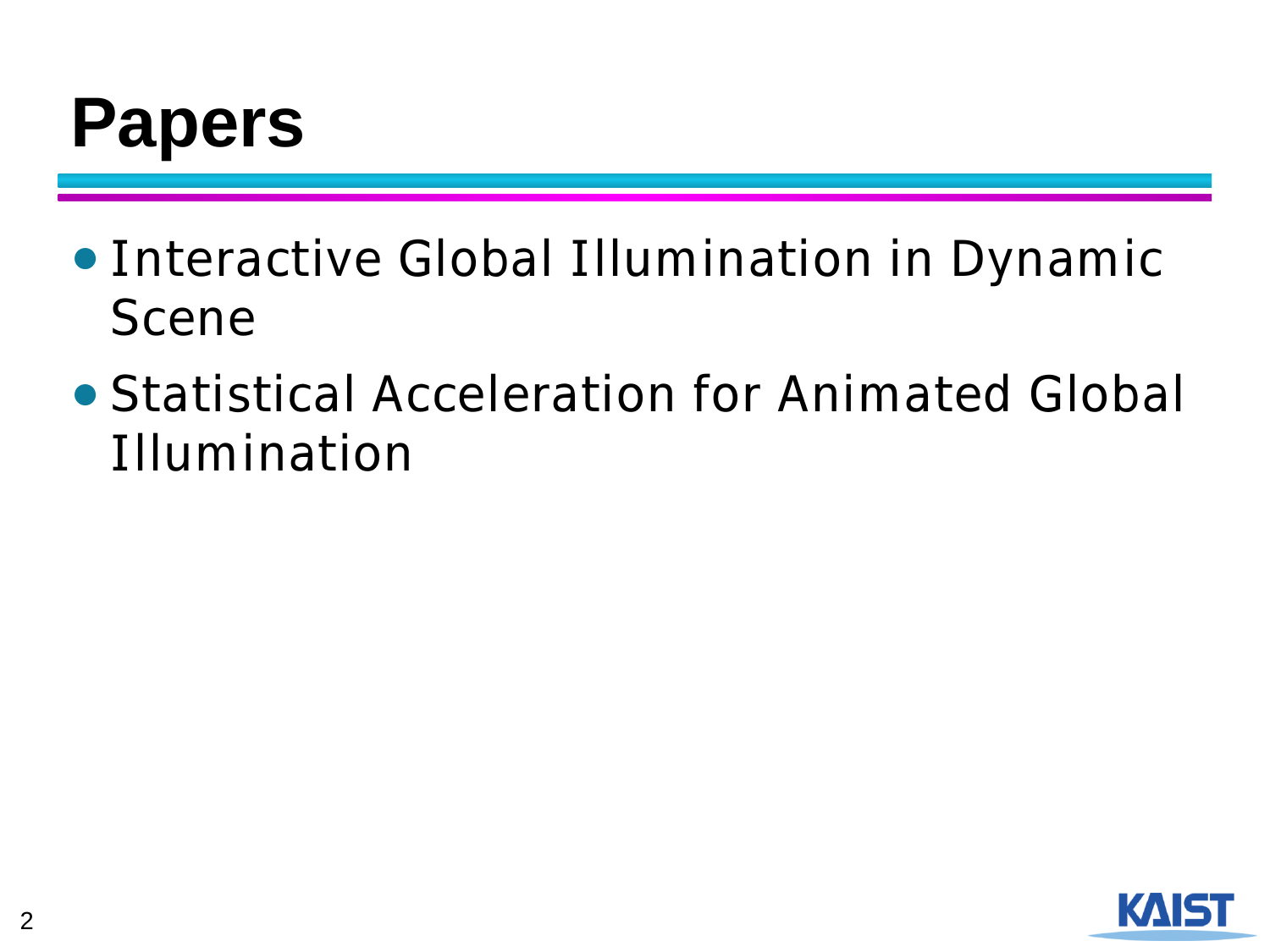

# Papers
Interactive Global Illumination in Dynamic Scene
Statistical Acceleration for Animated Global Illumination